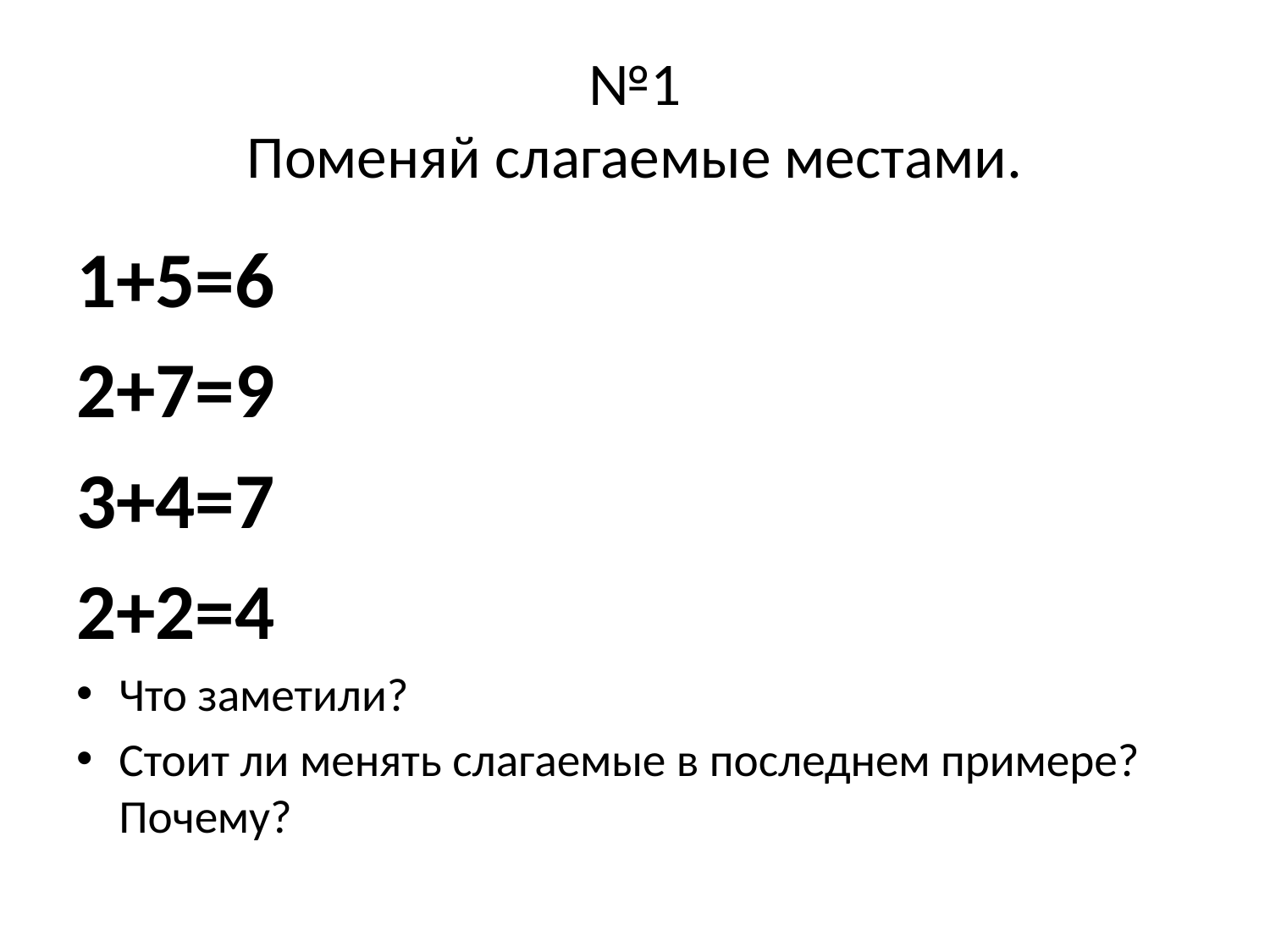

# №1 Поменяй слагаемые местами.
1+5=6
2+7=9
3+4=7
2+2=4
Что заметили?
Стоит ли менять слагаемые в последнем примере? Почему?